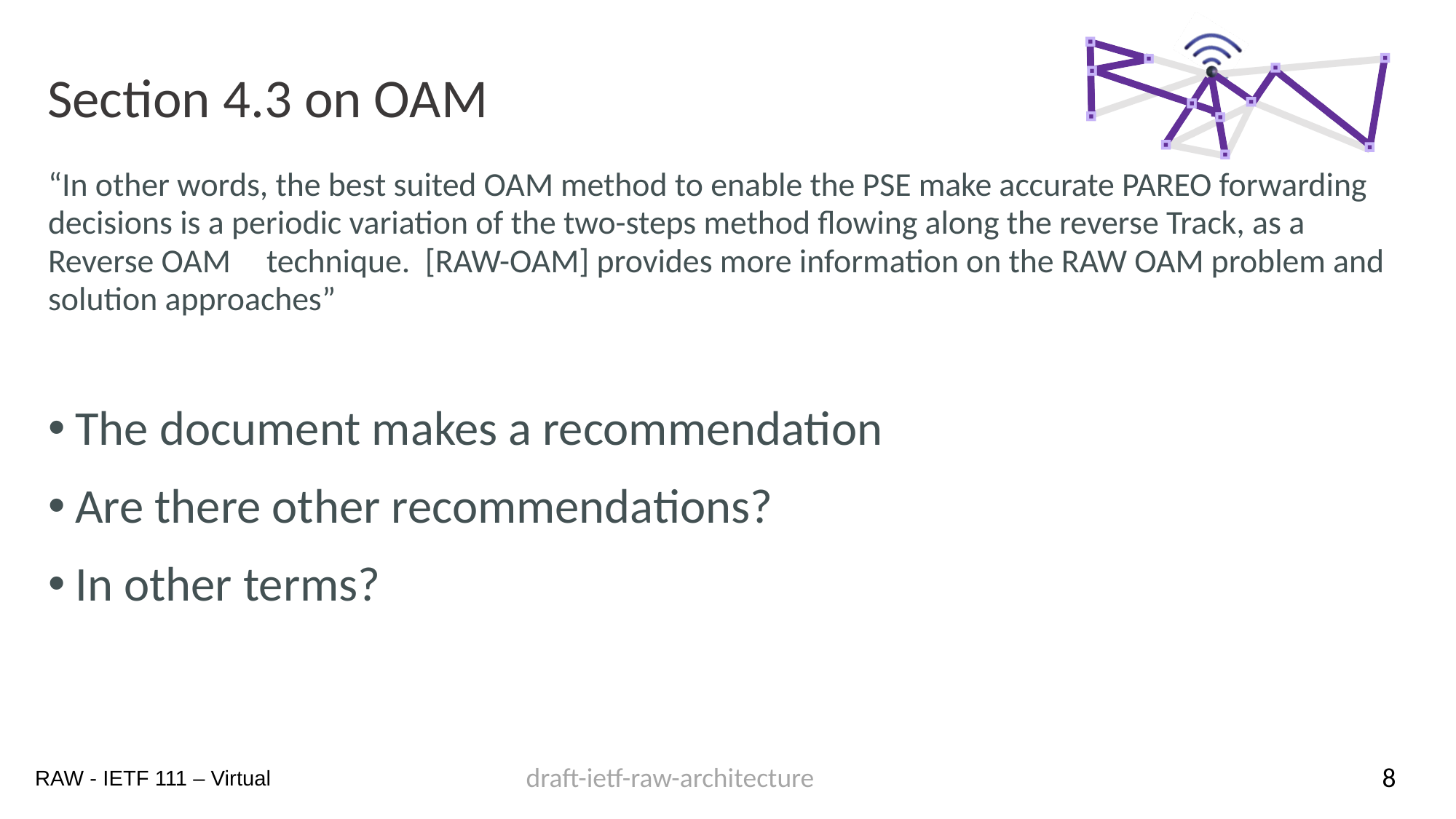

# Section 4.3 on OAM
“In other words, the best suited OAM method to enable the PSE make accurate PAREO forwarding decisions is a periodic variation of the two-steps method flowing along the reverse Track, as a Reverse OAM	technique.  [RAW-OAM] provides more information on the RAW OAM problem and solution approaches”

The document makes a recommendation
Are there other recommendations?
In other terms?

8
draft-ietf-raw-architecture